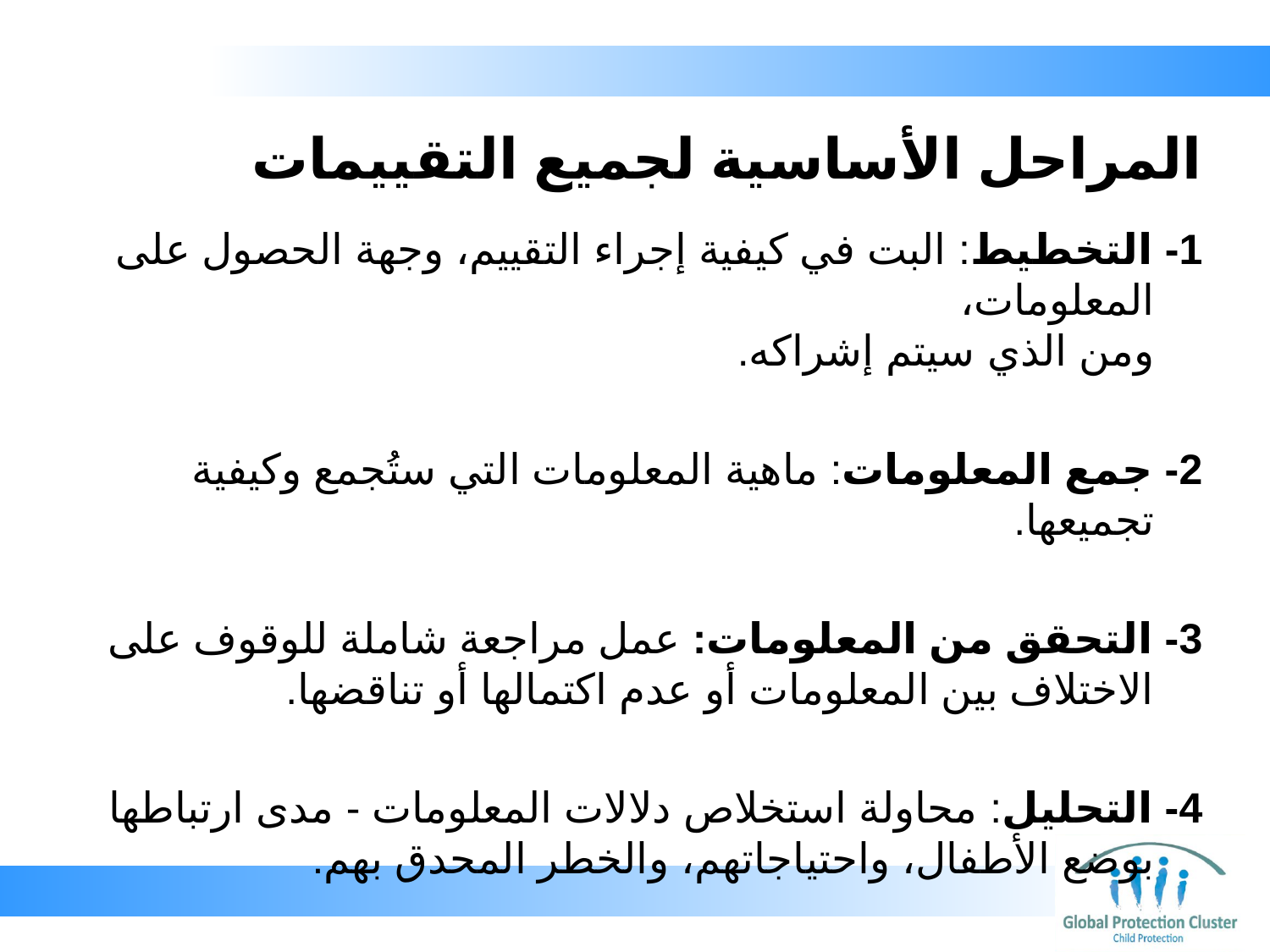

# المراحل الأساسية لجميع التقييمات
1- التخطيط: البت في كيفية إجراء التقييم، وجهة الحصول على المعلومات،
ومن الذي سيتم إشراكه.

2- جمع المعلومات: ماهية المعلومات التي ستُجمع وكيفية تجميعها.

3- التحقق من المعلومات: عمل مراجعة شاملة للوقوف على الاختلاف بين المعلومات أو عدم اكتمالها أو تناقضها.

4- التحليل: محاولة استخلاص دلالات المعلومات - مدى ارتباطها بوضع الأطفال، واحتياجاتهم، والخطر المحدق بهم.